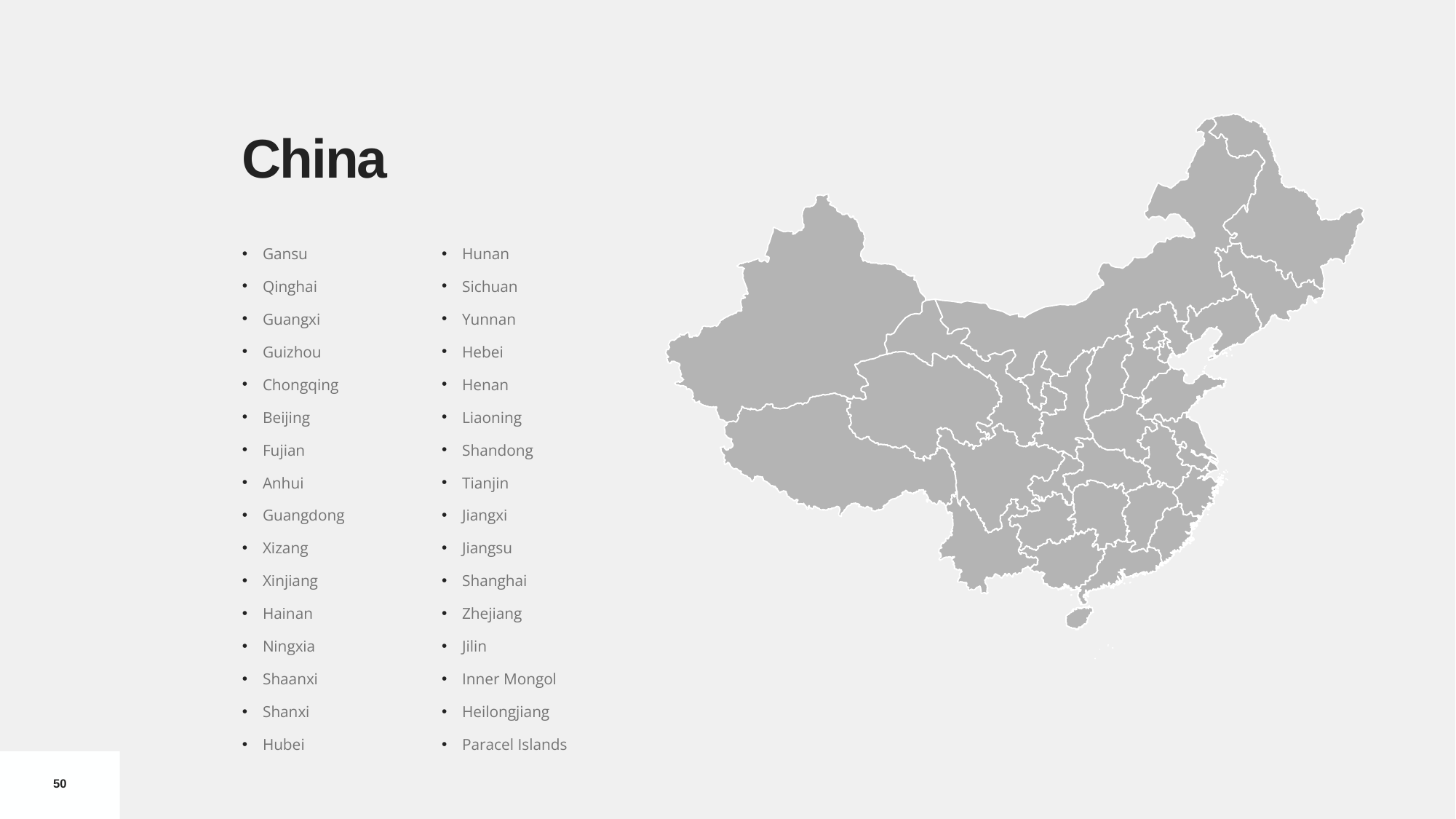

# China

Gansu
Qinghai
Guangxi
Guizhou
Chongqing
Beijing
Fujian
Anhui
Guangdong
Xizang
Xinjiang
Hainan
Ningxia
Shaanxi
Shanxi
Hubei
Hunan
Sichuan
Yunnan
Hebei
Henan
Liaoning
Shandong
Tianjin
Jiangxi
Jiangsu
Shanghai
Zhejiang
Jilin
Inner Mongol
Heilongjiang
Paracel Islands